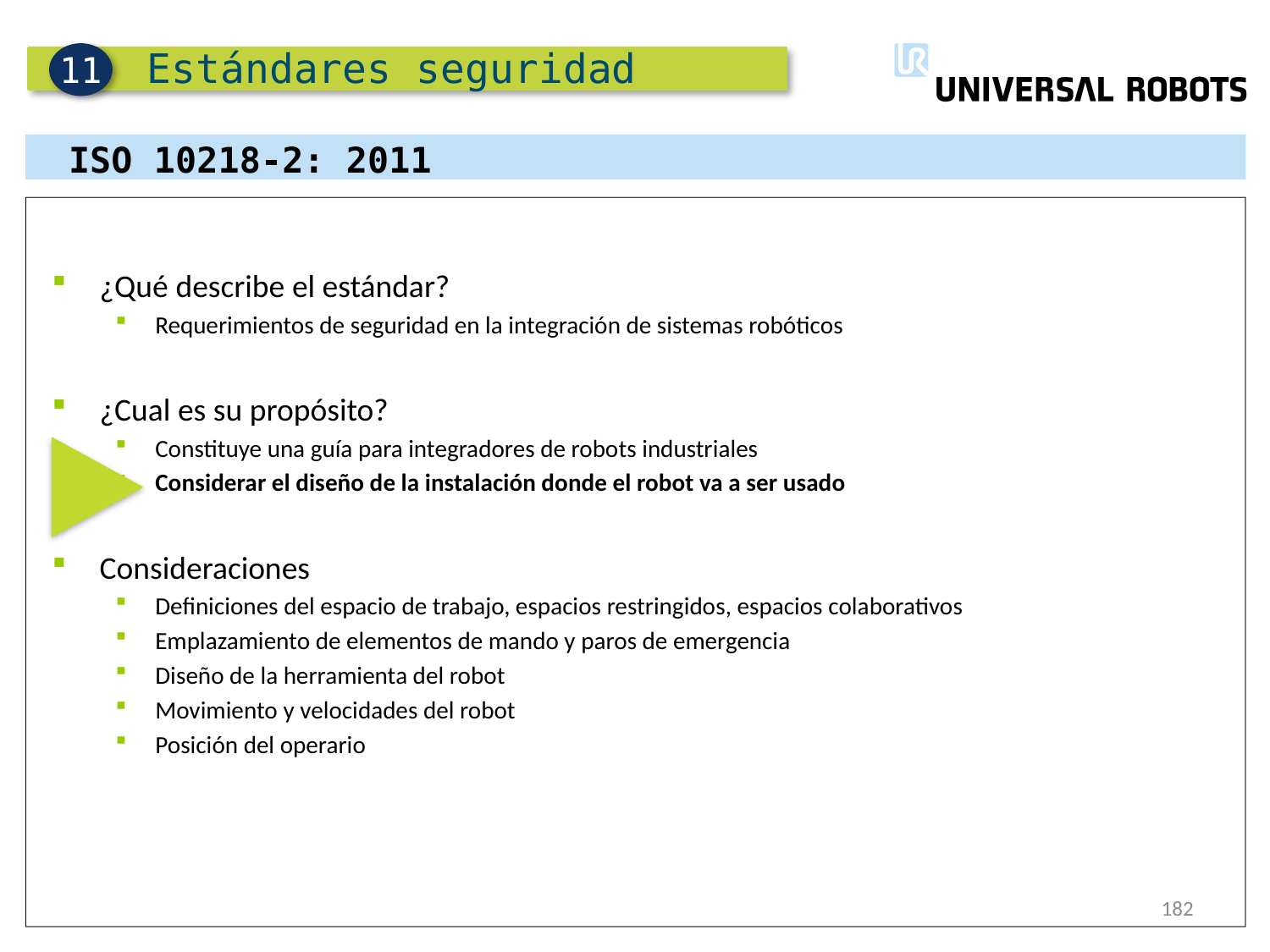

Estándares seguridad

11

ISO 10218-2: 2011

¿Qué describe el estándar?
Requerimientos de seguridad en la integración de sistemas robóticos

¿Cual es su propósito?
Constituye una guía para integradores de robots industriales
Considerar el diseño de la instalación donde el robot va a ser usado

Consideraciones
Definiciones del espacio de trabajo, espacios restringidos, espacios colaborativos
Emplazamiento de elementos de mando y paros de emergencia
Diseño de la herramienta del robot
Movimiento y velocidades del robot
Posición del operario

182